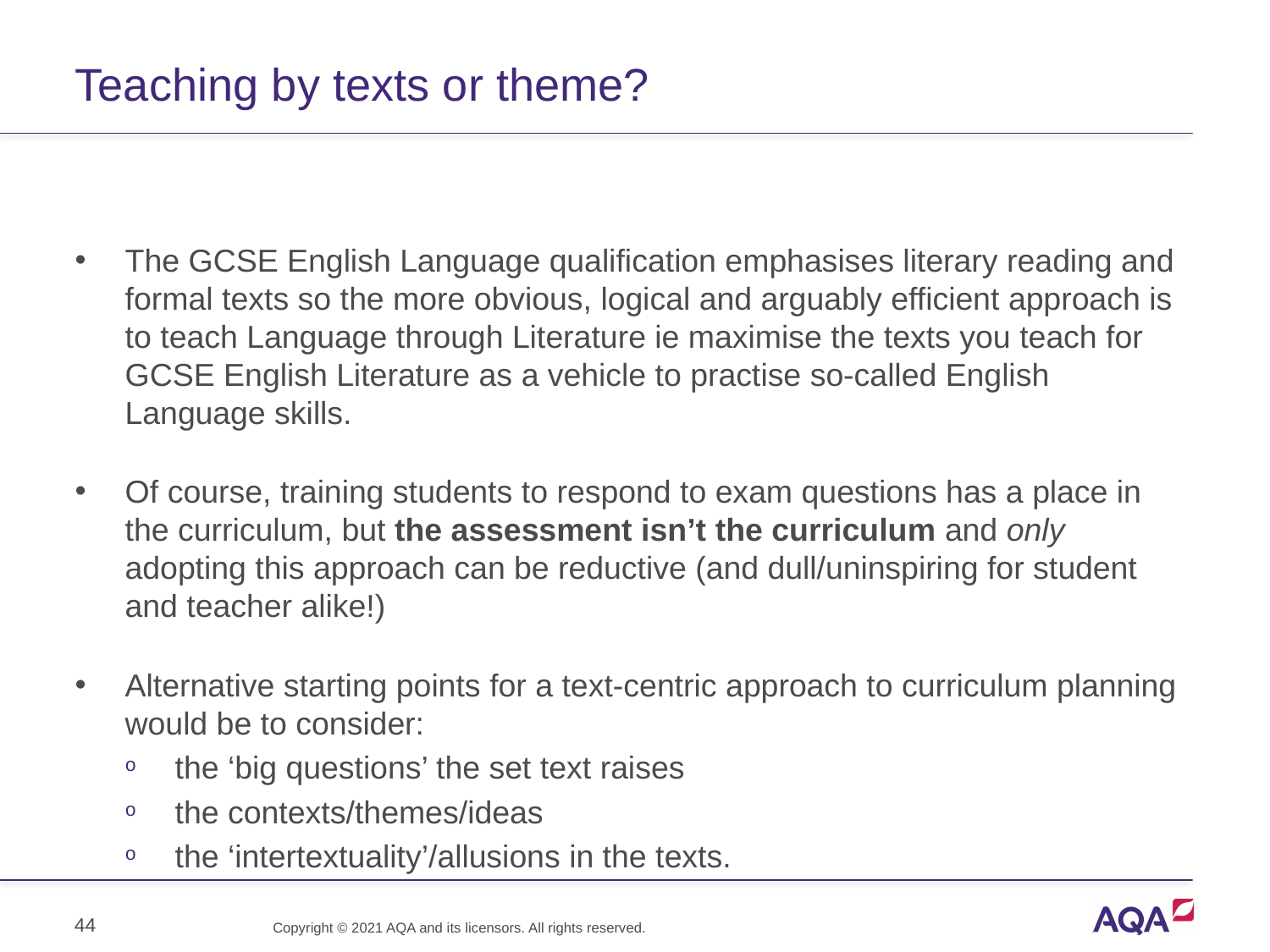

# Teaching by texts or theme?
The GCSE English Language qualification emphasises literary reading and formal texts so the more obvious, logical and arguably efficient approach is to teach Language through Literature ie maximise the texts you teach for GCSE English Literature as a vehicle to practise so-called English Language skills.

Of course, training students to respond to exam questions has a place in the curriculum, but the assessment isn’t the curriculum and only adopting this approach can be reductive (and dull/uninspiring for student and teacher alike!)

Alternative starting points for a text-centric approach to curriculum planning would be to consider:
the ‘big questions’ the set text raises
the contexts/themes/ideas
the ‘intertextuality’/allusions in the texts.
44
Copyright © 2021 AQA and its licensors. All rights reserved.